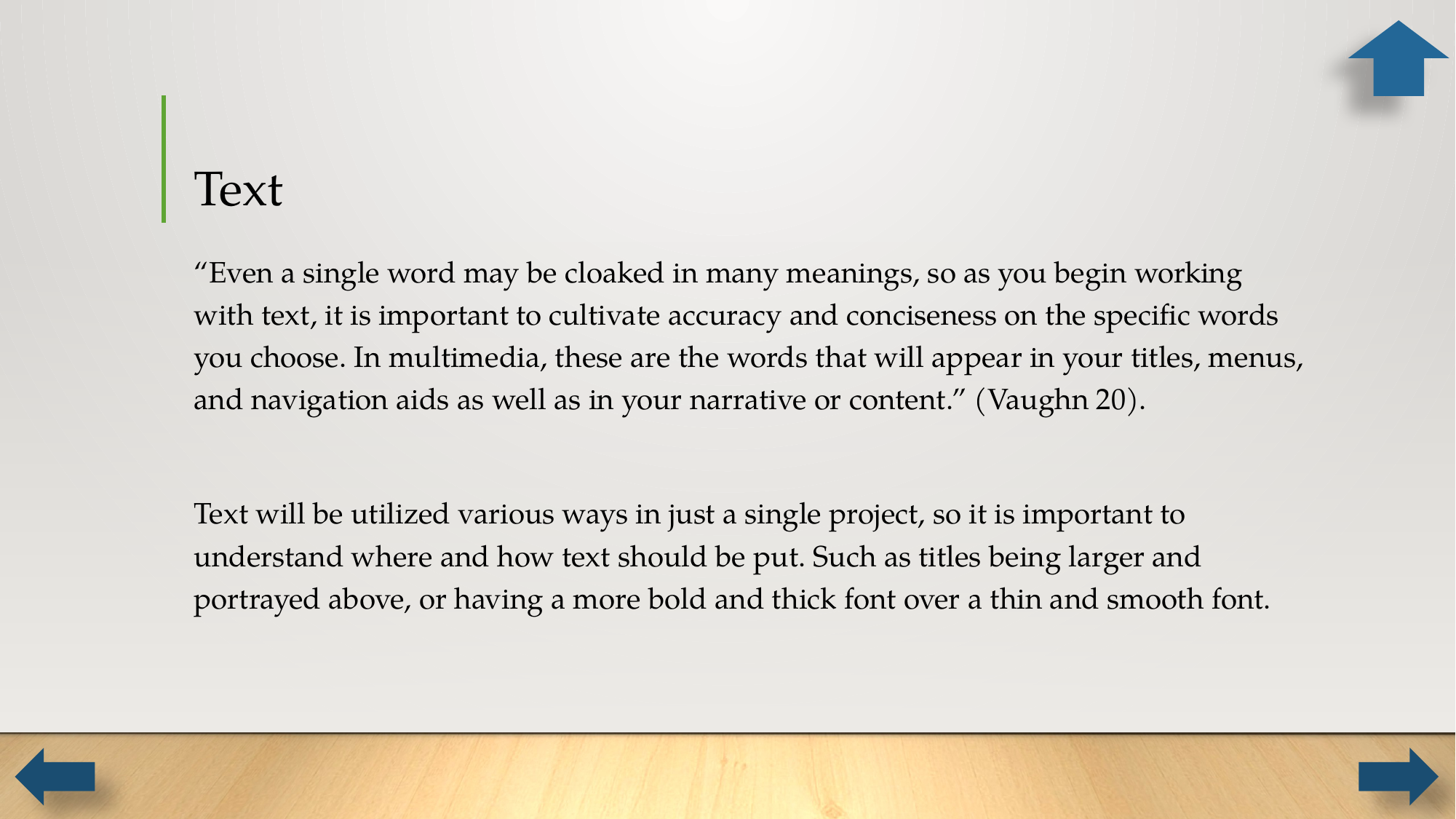

# Text
“Even a single word may be cloaked in many meanings, so as you begin working with text, it is important to cultivate accuracy and conciseness on the specific words you choose. In multimedia, these are the words that will appear in your titles, menus, and navigation aids as well as in your narrative or content.” (Vaughn 20).

Text will be utilized various ways in just a single project, so it is important to understand where and how text should be put. Such as titles being larger and portrayed above, or having a more bold and thick font over a thin and smooth font.